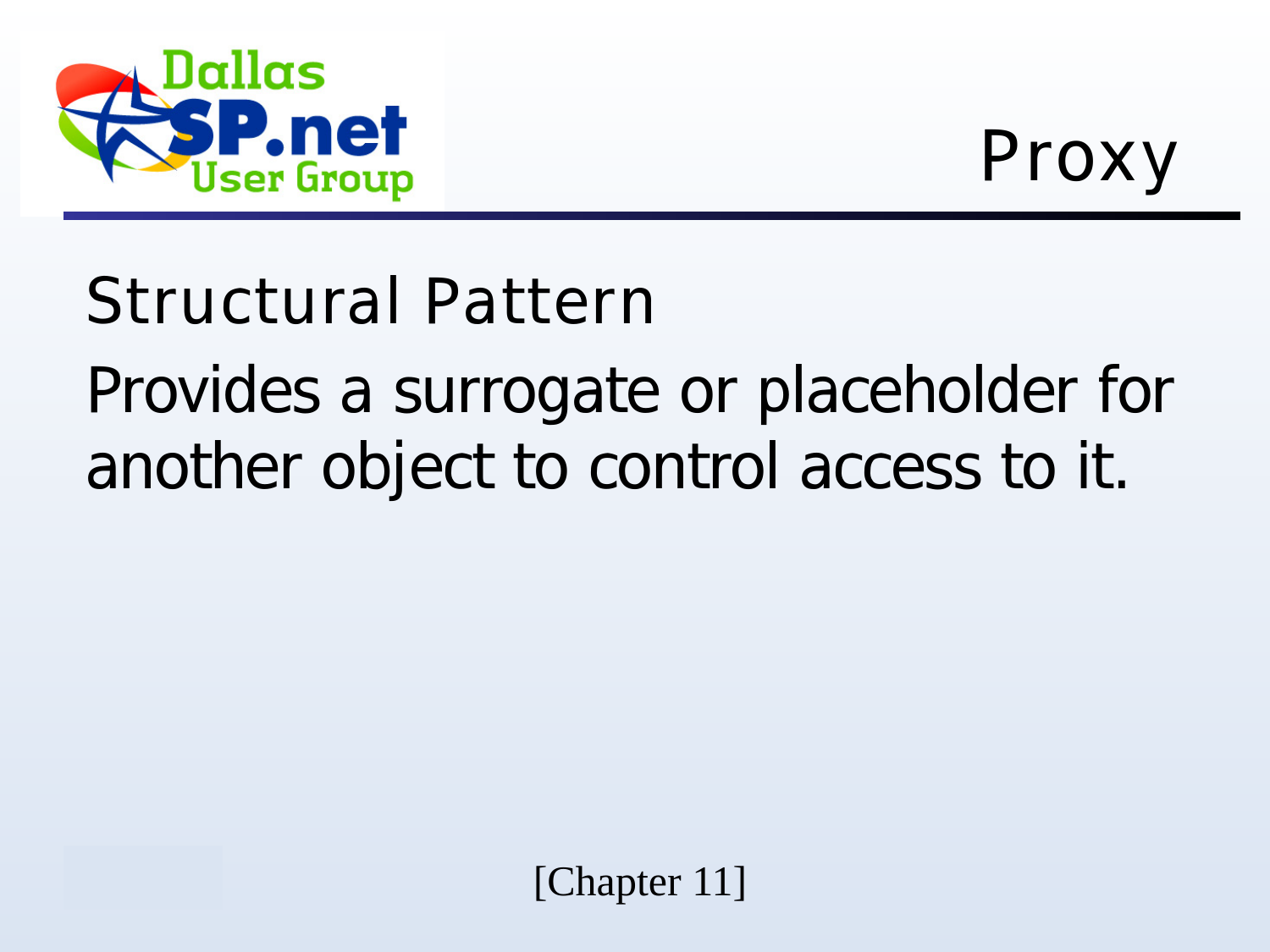

# Proxy
Structural Pattern
Provides a surrogate or placeholder for another object to control access to it.

[Chapter 11]